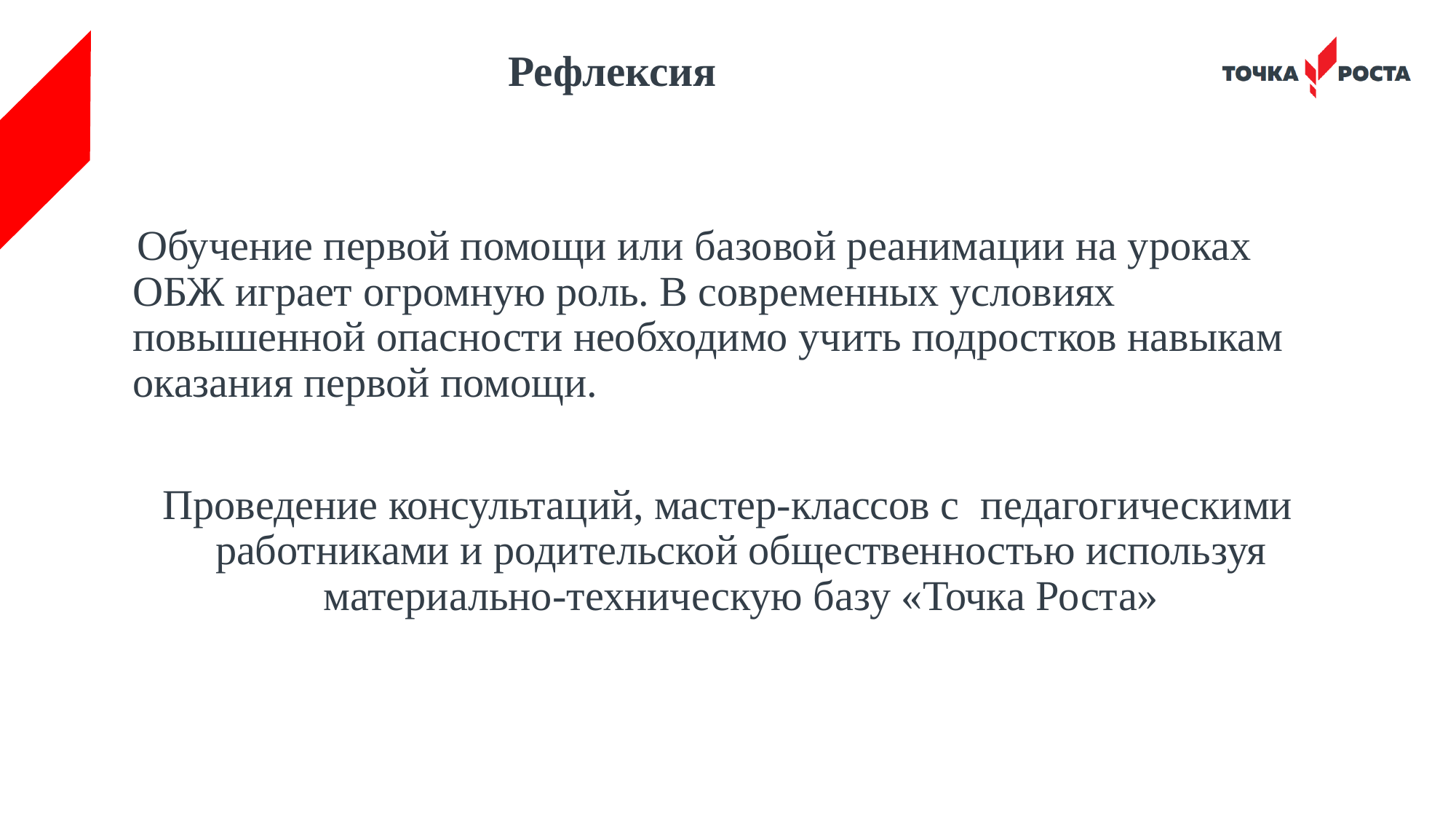

# Рефлексия
   Обучение первой помощи или базовой реанимации на уроках ОБЖ играет огромную роль. В современных условиях повышенной опасности необходимо учить подростков навыкам оказания первой помощи.

Проведение консультаций, мастер-классов с  педагогическими работниками и родительской общественностью используя материально-техническую базу «Точка Роста»